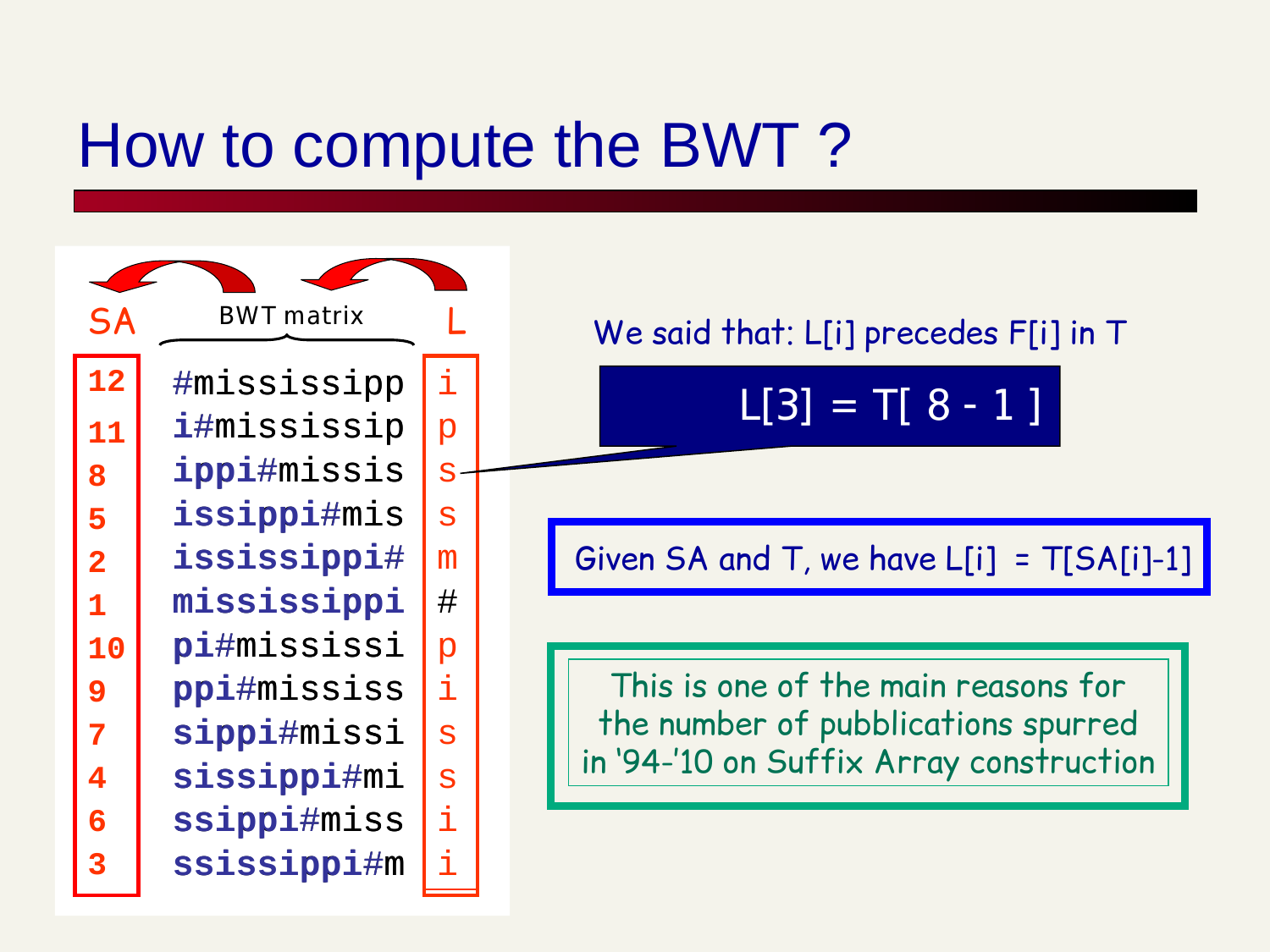

# How to compute the BWT ?

BWT matrix
#mississipp
i#mississip
ippi#missis
issippi#mis
ississippi#
mississippi
pi#mississi
ppi#mississ
sippi#missi
sissippi#mi
ssippi#miss
ssissippi#m

SA

12
11
8
5
2
1
10
9
7
4
6
3
L
i
p
s
s
m
#
p
i
s
s
i
i

We said that: L[i] precedes F[i] in T
#mississipp
i#mississip
ippi#missis
issippi#mis
ississippi#
mississippi
pi#mississi
ppi#mississ
sippi#missi
sissippi#mi
ssippi#miss
ssissippi#m
	L[3] = T[ 8 - 1 ]

Given SA and T, we have L[i]  = T[SA[i]-1]

This is one of the main reasons for
the number of pubblications spurred
in ‘94-’10 on Suffix Array construction